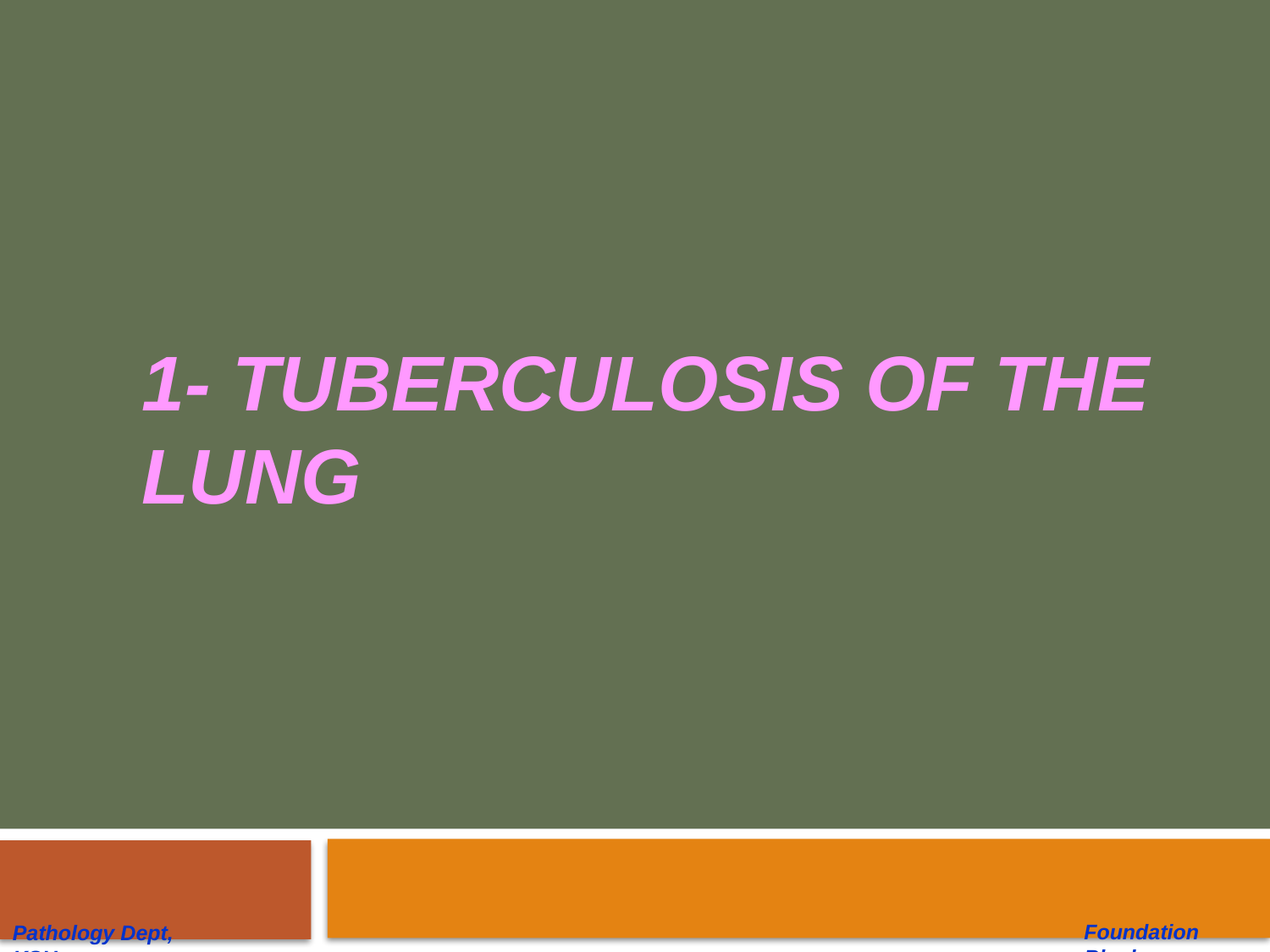

# 1- Tuberculosis of the lung
Foundation Block
Pathology Dept, KSU